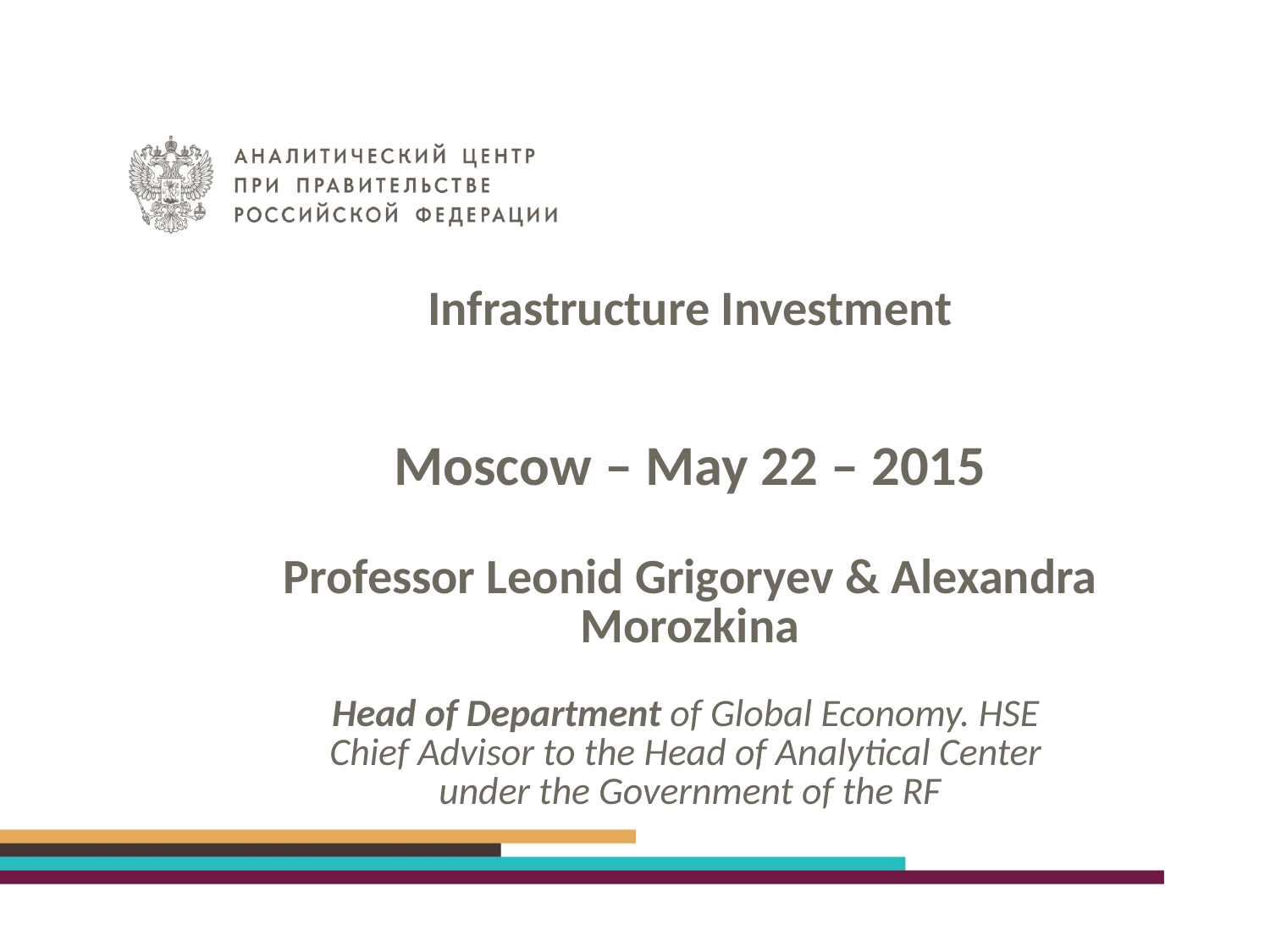

# Infrastructure Investment Moscow – May 22 – 2015 Professor Leonid Grigoryev & Alexandra Morozkina Head of Department of Global Economy. HSE Chief Advisor to the Head of Analytical Center under the Government of the RF